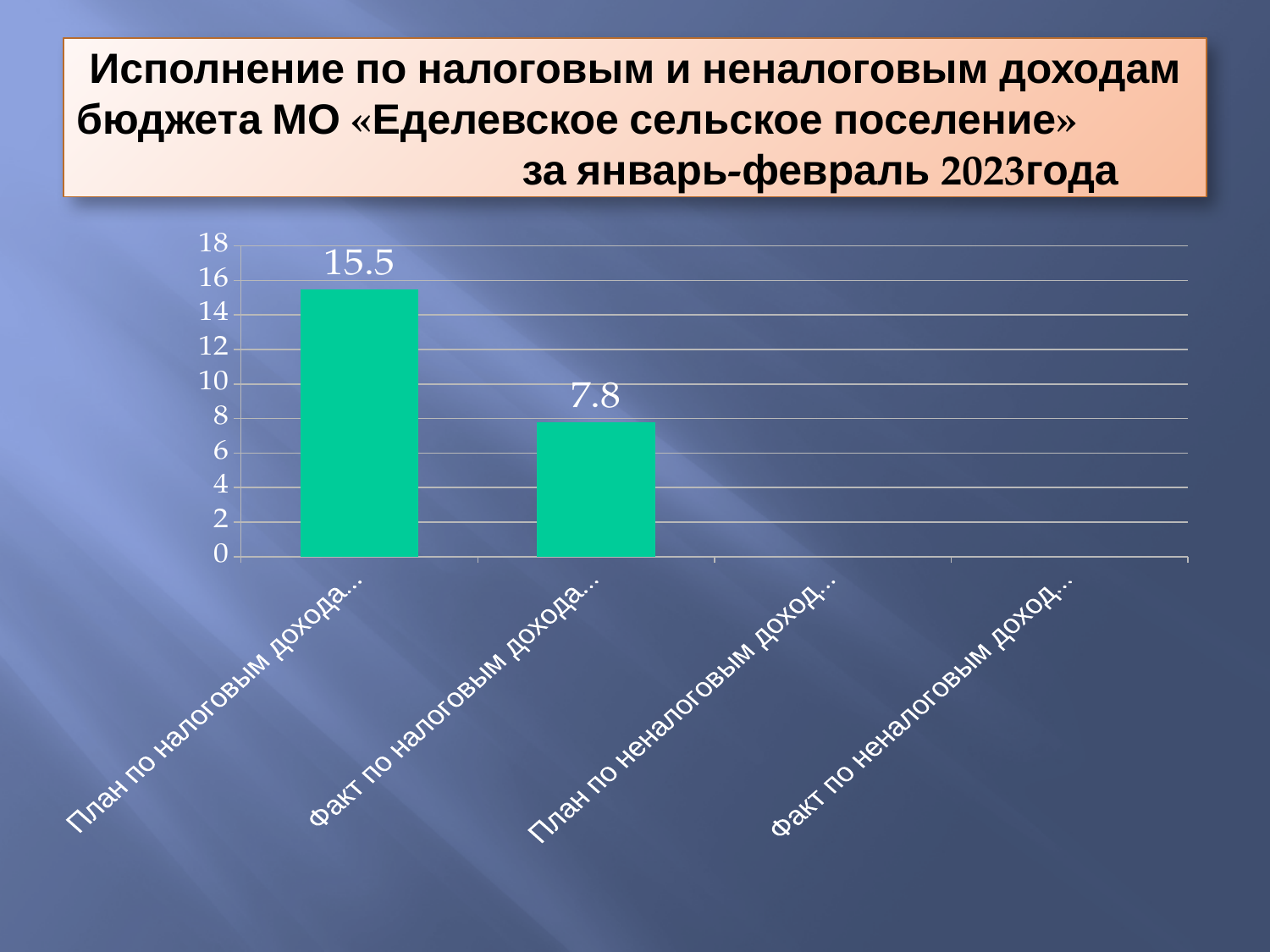

# Исполнение по налоговым и неналоговым доходам бюджета МО «Еделевское сельское поселение»                                               за январь-февраль 2023года

### Chart

| Category | Столбец1 |
|---|---|
| План по налоговым доходам за январь-февраль 2023г. | 15.5 |
| Факт по налоговым доходам за январь-февраль 2023г. | 7.8 |
| План по неналоговым доходам за январь-февраль 2023г. | None |
| Факт по неналоговым доходам за январь -февраль 2023г. | None |